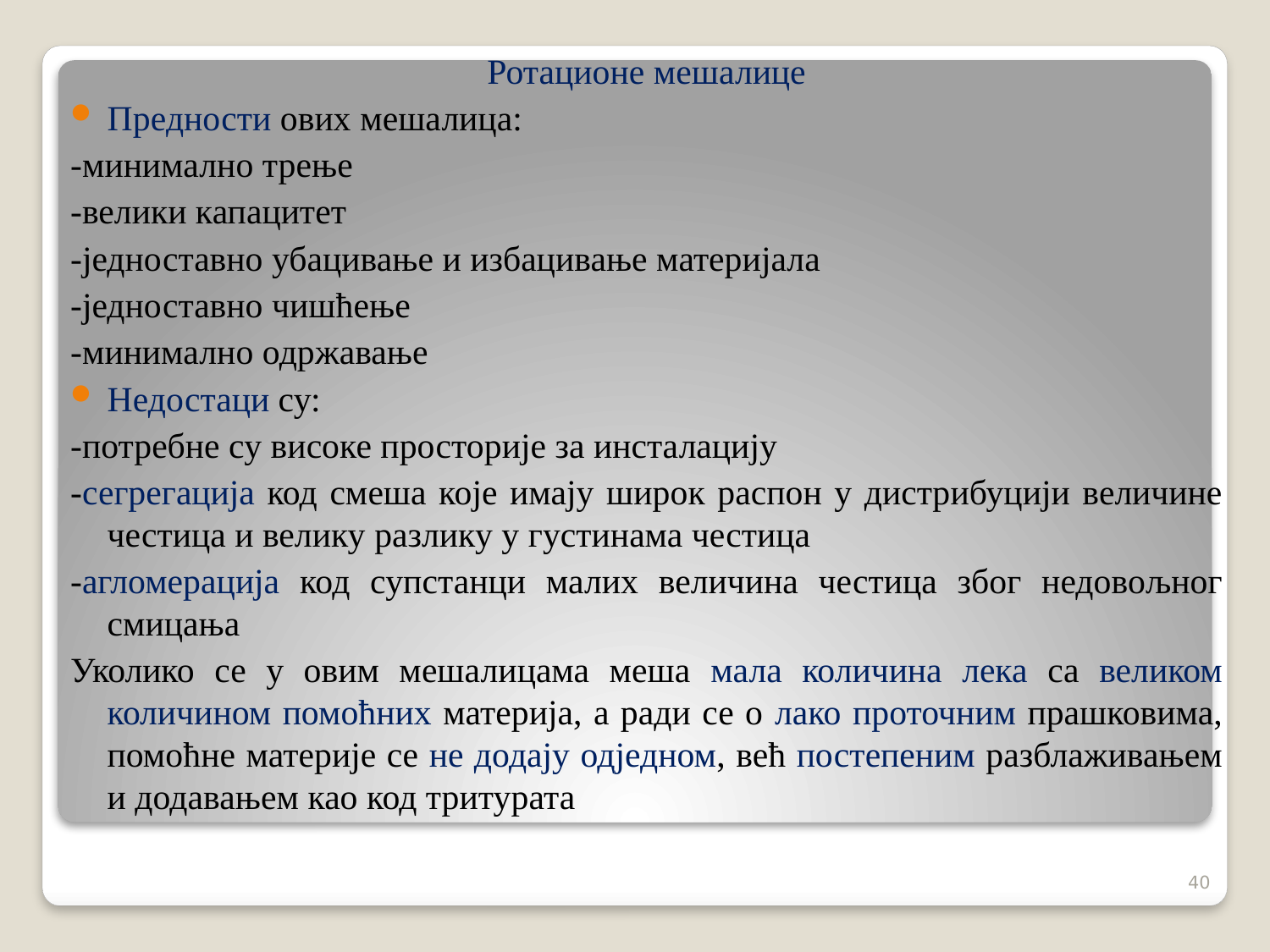

Ротационе мешалице
Предности ових мешалица:
-минимално трење
-велики капацитет
-једноставно убацивање и избацивање материјала
-једноставно чишћење
-минимално одржавање
Недостаци су:
-потребне су високе просторије за инсталацију
-сегрегација код смеша које имају широк распон у дистрибуцији величине честица и велику разлику у густинама честица
-агломерација код супстанци малих величина честица због недовољног смицања
Уколико се у овим мешалицама меша мала количина лека са великом количином помоћних материја, а ради се о лако проточним прашковима, помоћне материје се не додају одједном, већ постепеним разблаживањем и додавањем као код тритурата

40